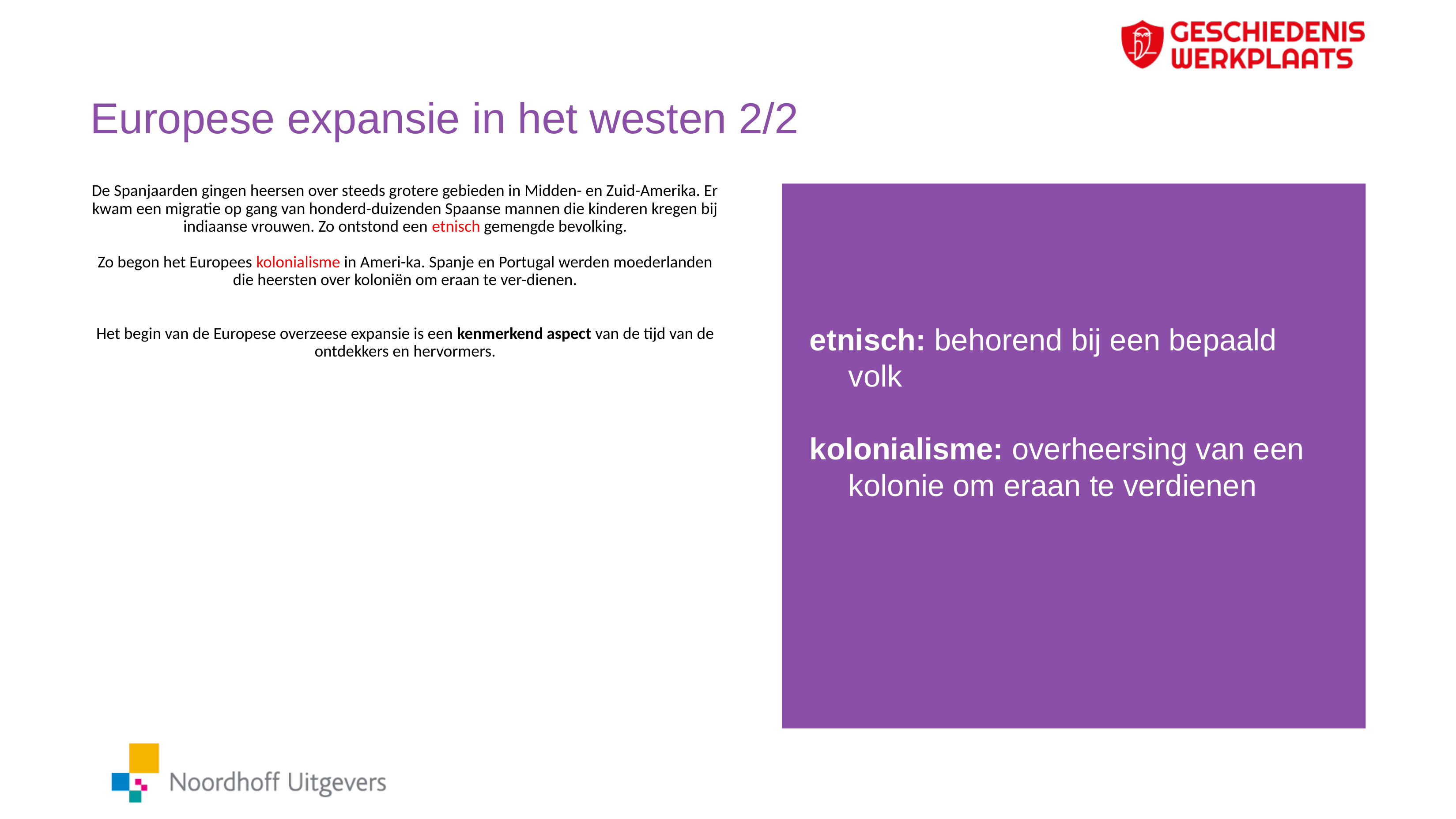

# Europese expansie in het westen 2/2
De Spanjaarden gingen heersen over steeds grotere gebieden in Midden- en Zuid-Amerika. Er kwam een migratie op gang van honderd-duizenden Spaanse mannen die kinderen kregen bij indiaanse vrouwen. Zo ontstond een etnisch gemengde bevolking.

Zo begon het Europees kolonialisme in Ameri-ka. Spanje en Portugal werden moederlanden die heersten over koloniën om eraan te ver-dienen.

Het begin van de Europese overzeese expansie is een kenmerkend aspect van de tijd van de ontdekkers en hervormers.

etnisch: behorend bij een bepaald volk

kolonialisme: overheersing van een kolonie om eraan te verdienen